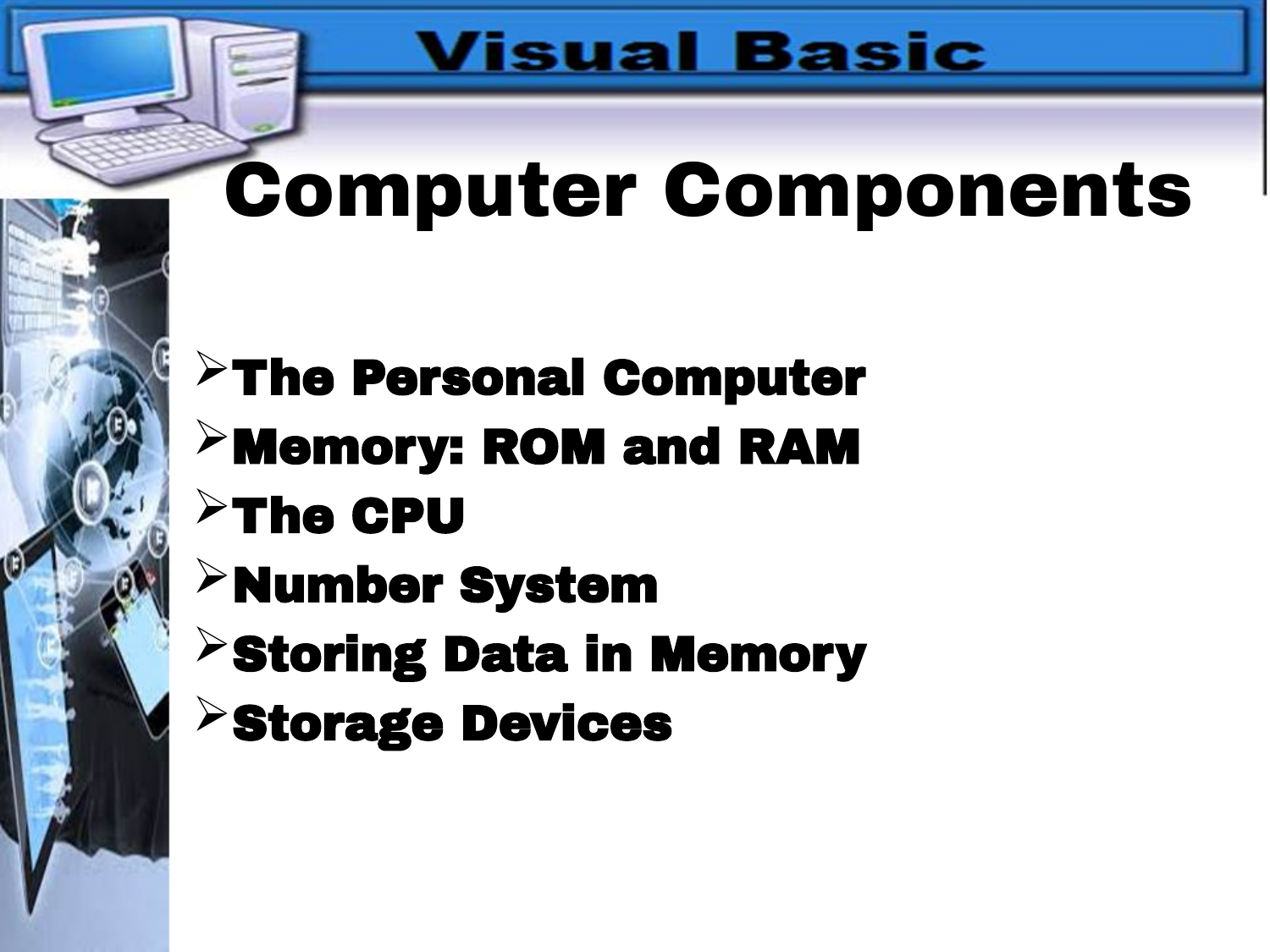

# Computer Components
The Personal Computer
Memory: ROM and RAM
The CPU
Number System
Storing Data in Memory
Storage Devices